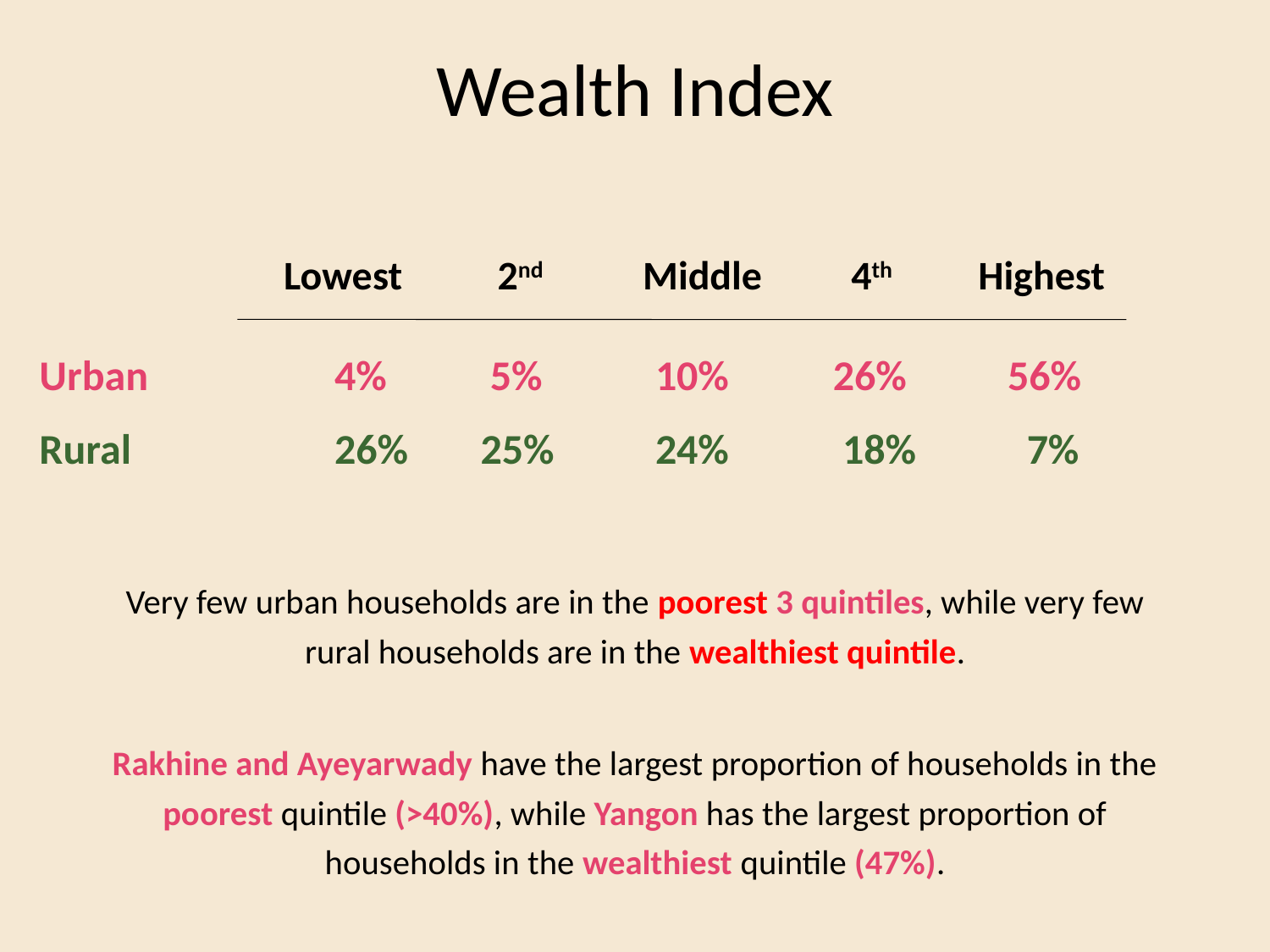

# Wealth Index
		         Lowest	     2nd	       Middle	  4th	  Highest

Urban		 4%	    5%	        10%   	26%	     56%
Rural		 26%	   25%	        24%	 18%	       7%

Very few urban households are in the poorest 3 quintiles, while very few rural households are in the wealthiest quintile.

Rakhine and Ayeyarwady have the largest proportion of households in the poorest quintile (>40%), while Yangon has the largest proportion of households in the wealthiest quintile (47%).